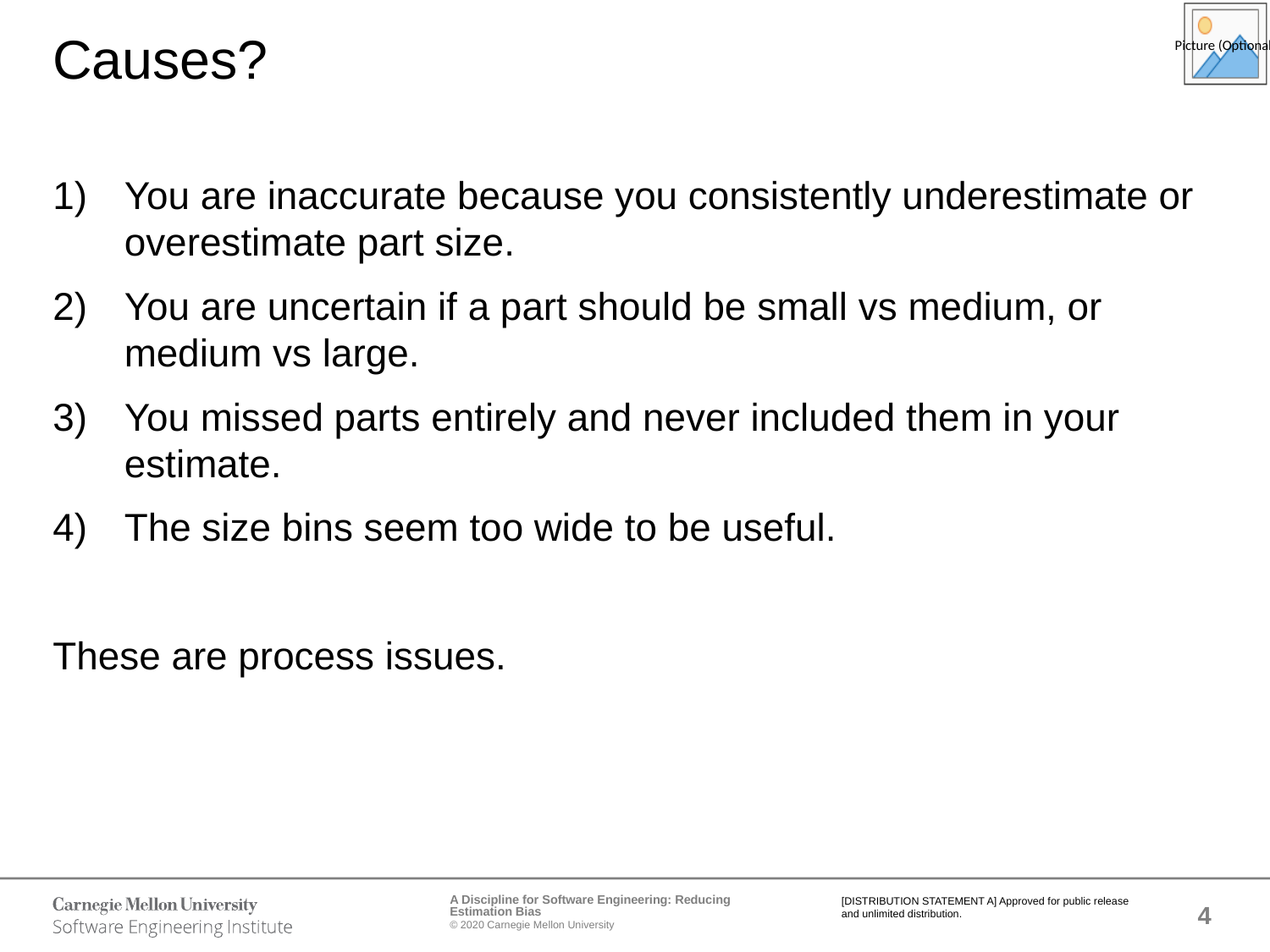

# Causes?
You are inaccurate because you consistently underestimate or overestimate part size.
You are uncertain if a part should be small vs medium, or medium vs large.
You missed parts entirely and never included them in your estimate.
The size bins seem too wide to be useful.

These are process issues.